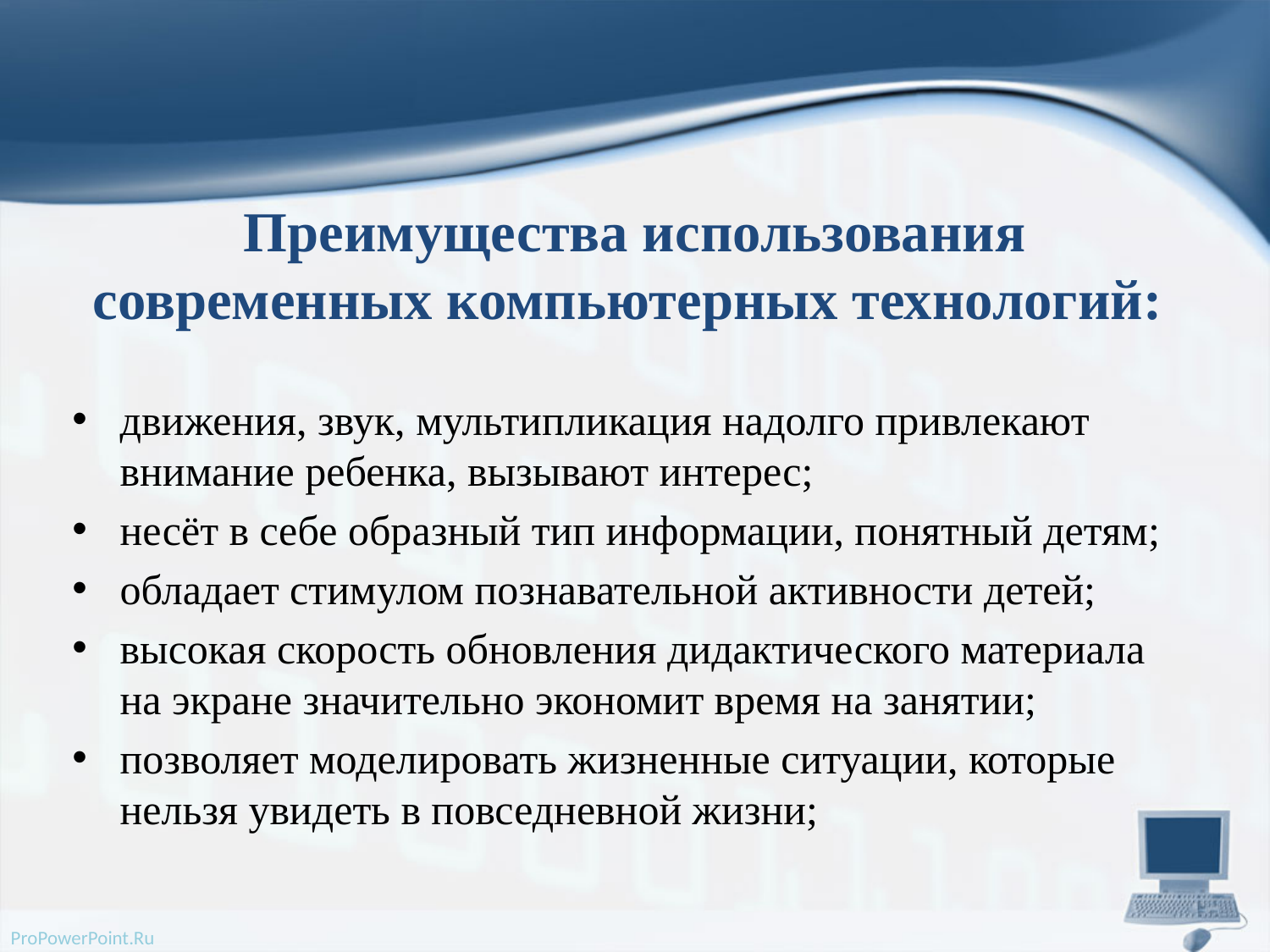

# Преимущества использования современных компьютерных технологий:
движения, звук, мультипликация надолго привлекают внимание ребенка, вызывают интерес;
несёт в себе образный тип информации, понятный детям;
обладает стимулом познавательной активности детей;
высокая скорость обновления дидактического материала на экране значительно экономит время на занятии;
позволяет моделировать жизненные ситуации, которые нельзя увидеть в повседневной жизни;